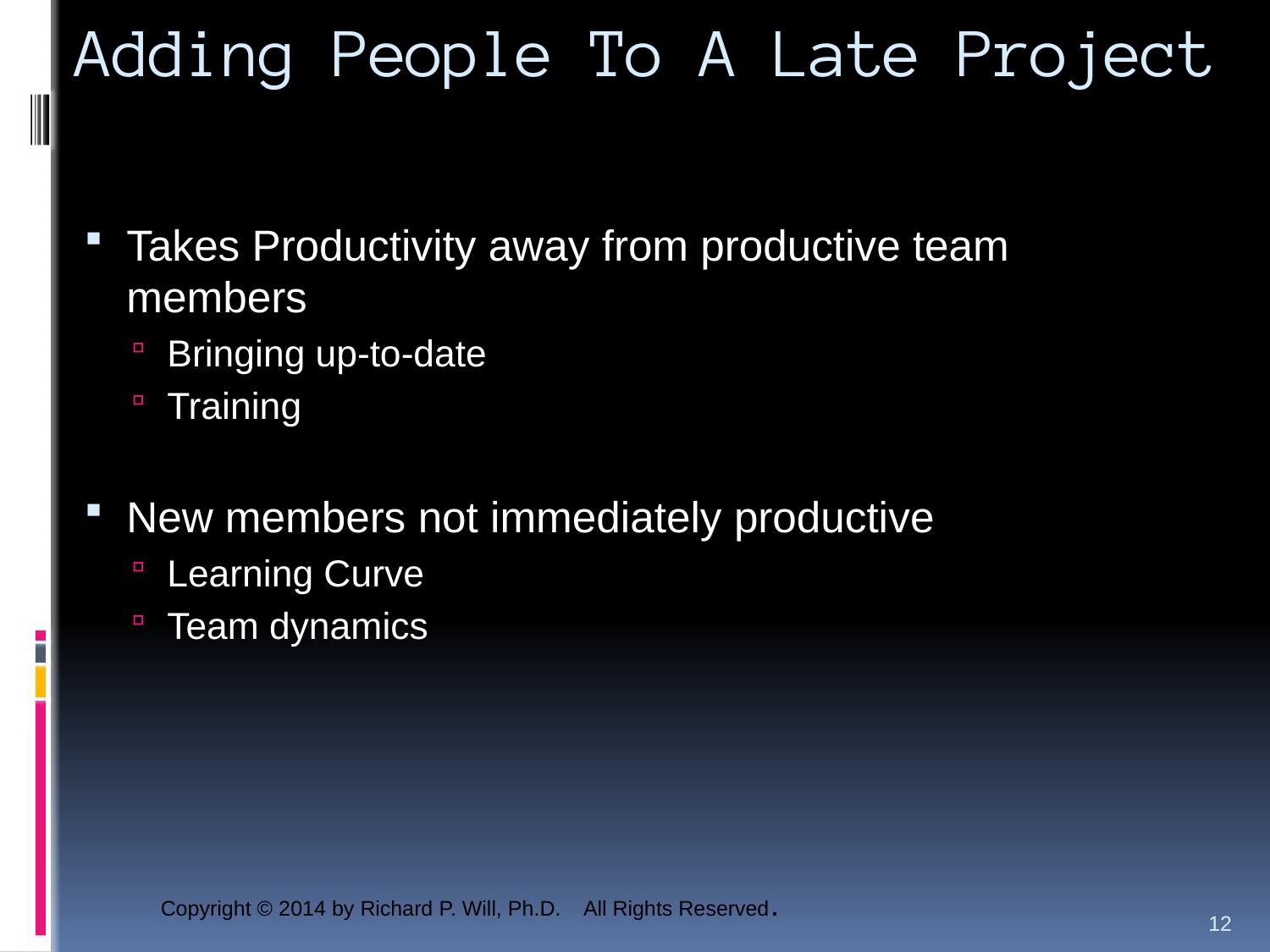

# Adding People To A Late Project

Takes Productivity away from productive team members
Bringing up-to-date
Training

New members not immediately productive
Learning Curve
Team dynamics

12